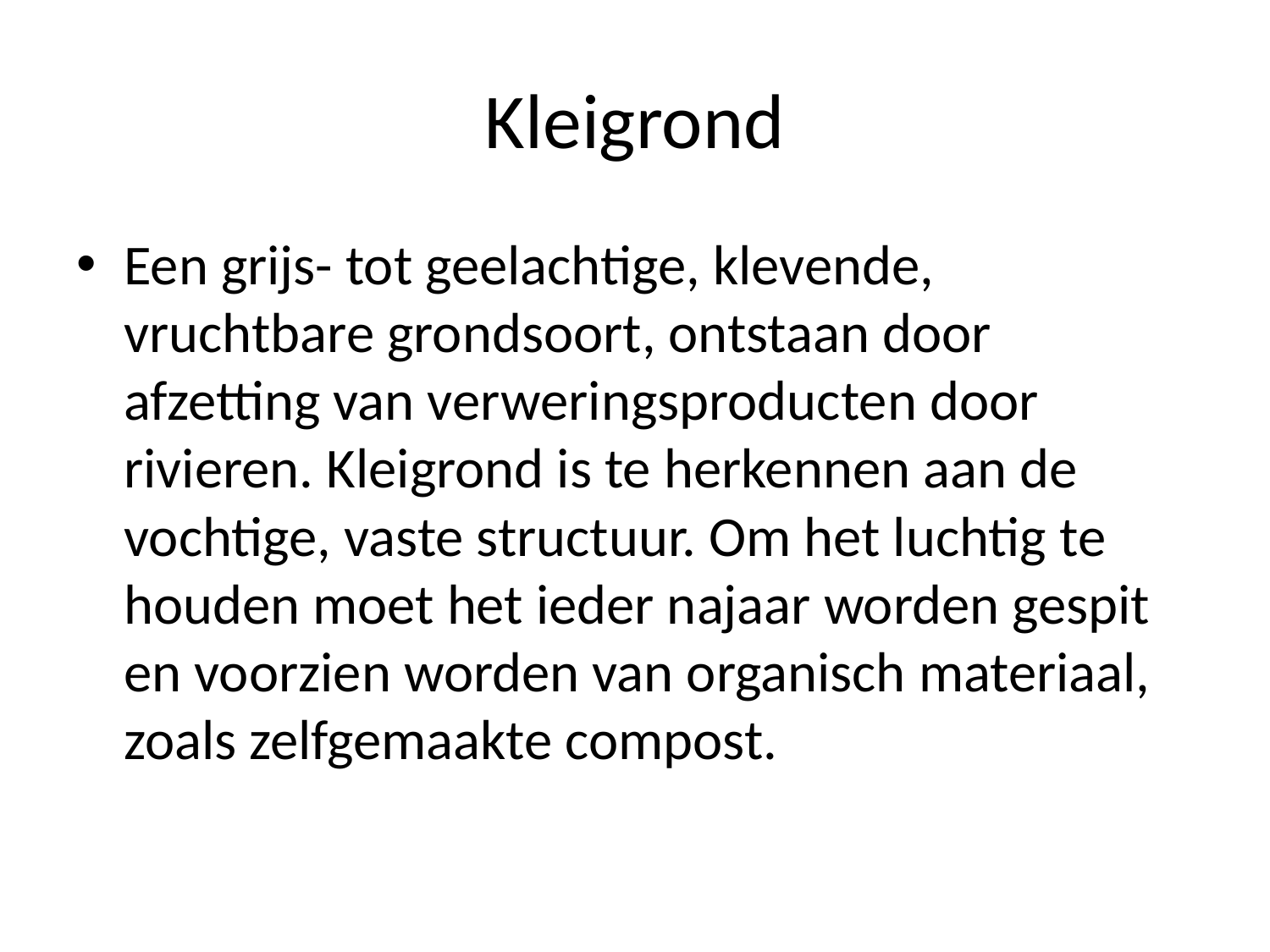

# Kleigrond
Een grijs- tot geelachtige, klevende, vruchtbare grondsoort, ontstaan door afzetting van verweringsproducten door rivieren. Kleigrond is te herkennen aan de vochtige, vaste structuur. Om het luchtig te houden moet het ieder najaar worden gespit en voorzien worden van organisch materiaal, zoals zelfgemaakte compost.